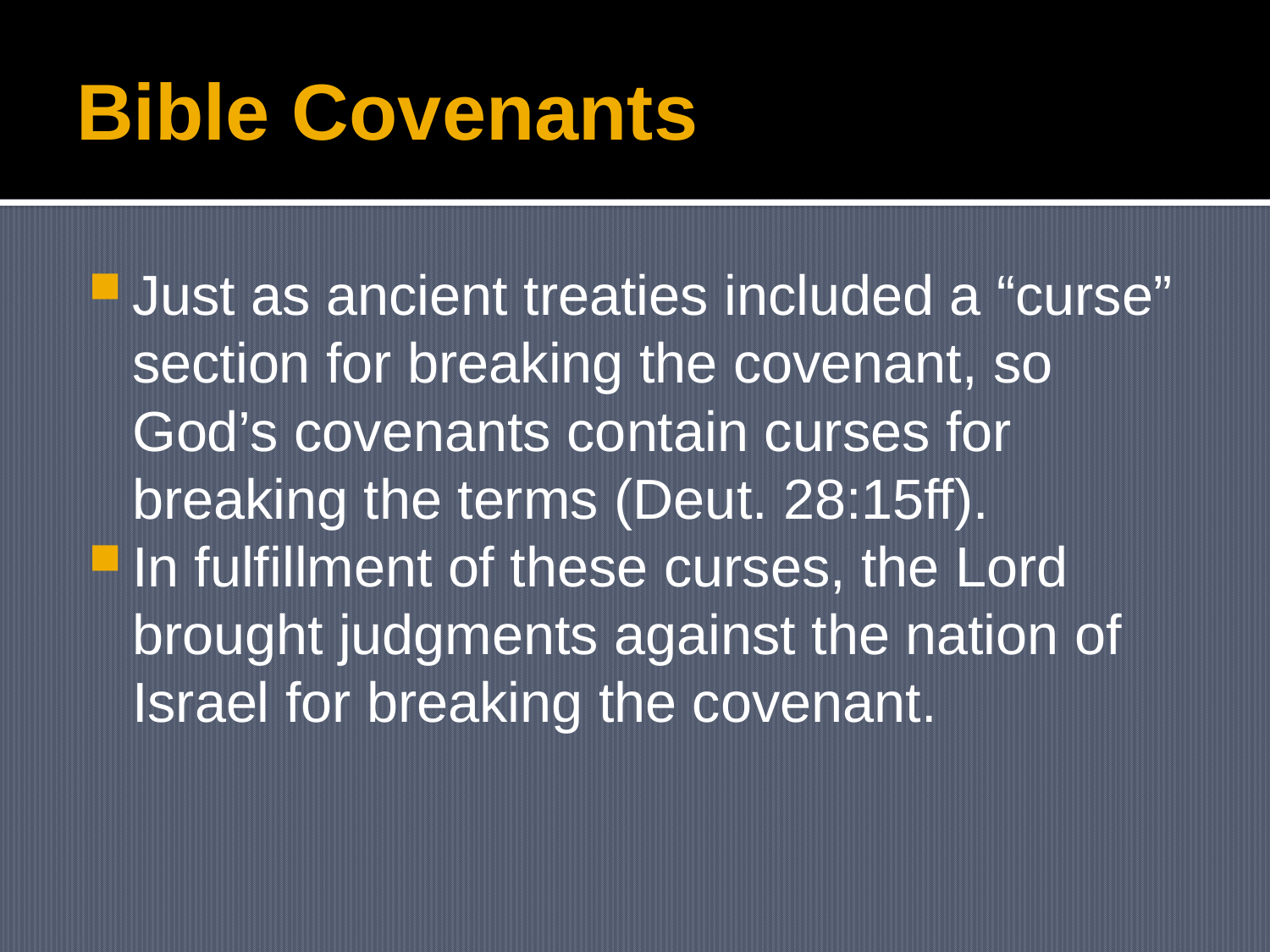

# Bible Covenants
Just as ancient treaties included a “curse” section for breaking the covenant, so God’s covenants contain curses for breaking the terms (Deut. 28:15ff).
In fulfillment of these curses, the Lord brought judgments against the nation of Israel for breaking the covenant.